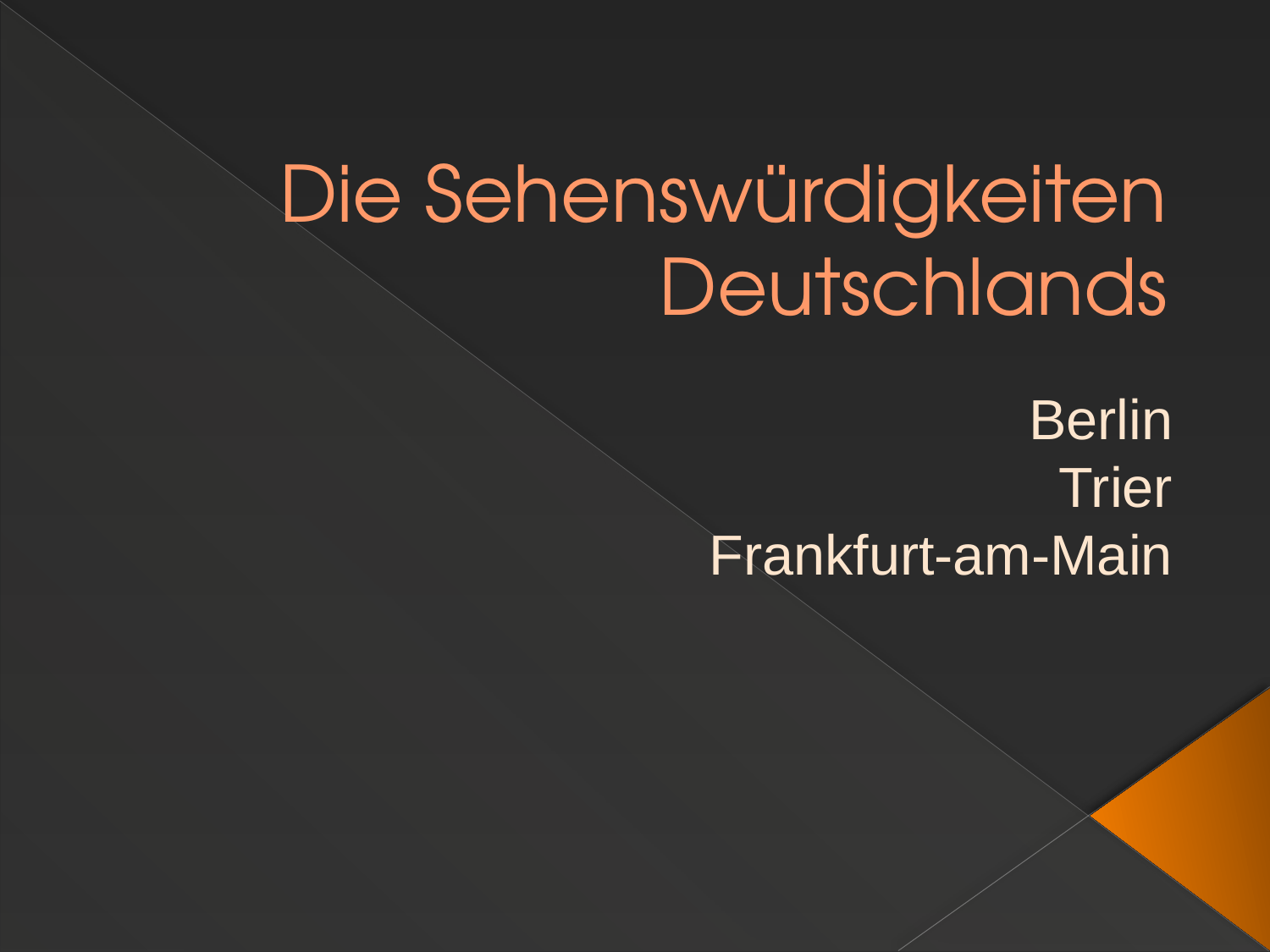

# Die Sehenswürdigkeiten Deutschlands
Berlin
Trier
Frankfurt-am-Main